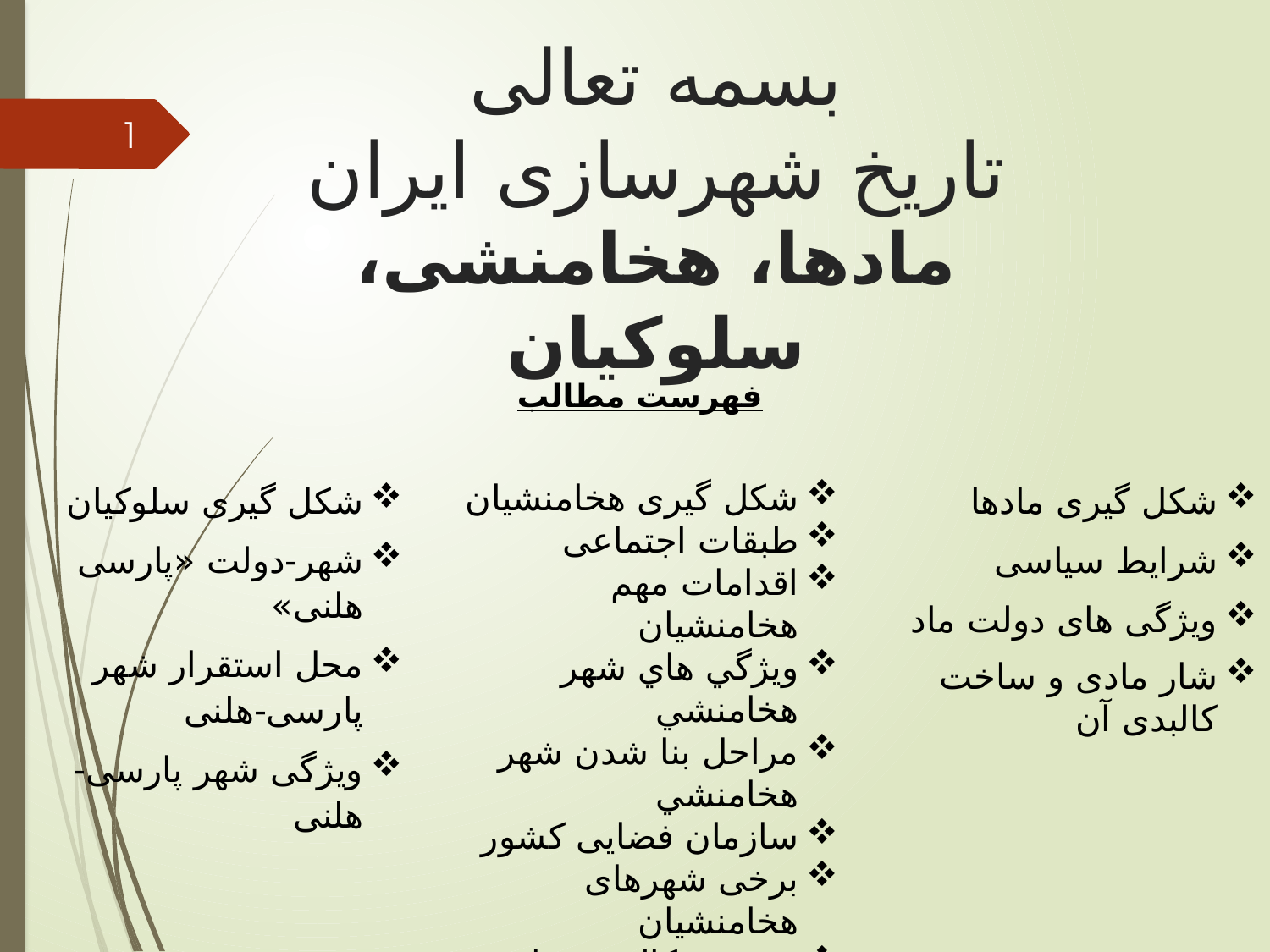

# بسمه تعالی تاریخ شهرسازی ایران مادها، هخامنشی، سلوکیان
1
فهرست مطالب
شکل گیری سلوکیان
شهر-دولت «پارسی هلنی»
محل استقرار شهر پارسی-هلنی
ویژگی شهر پارسی-هلنی
شکل گیری هخامنشیان
طبقات اجتماعی
اقدامات مهم هخامنشیان
ويژگي هاي شهر هخامنشي
مراحل بنا شدن شهر هخامنشي
سازمان فضایی کشور
برخی شهرهای هخامنشیان
وضعیت کالبدی شار پارسی
ریخت شناسی شار پارسی
شکل گیری مادها
شرایط سیاسی
ویژگی های دولت ماد
شار مادی و ساخت کالبدی آن